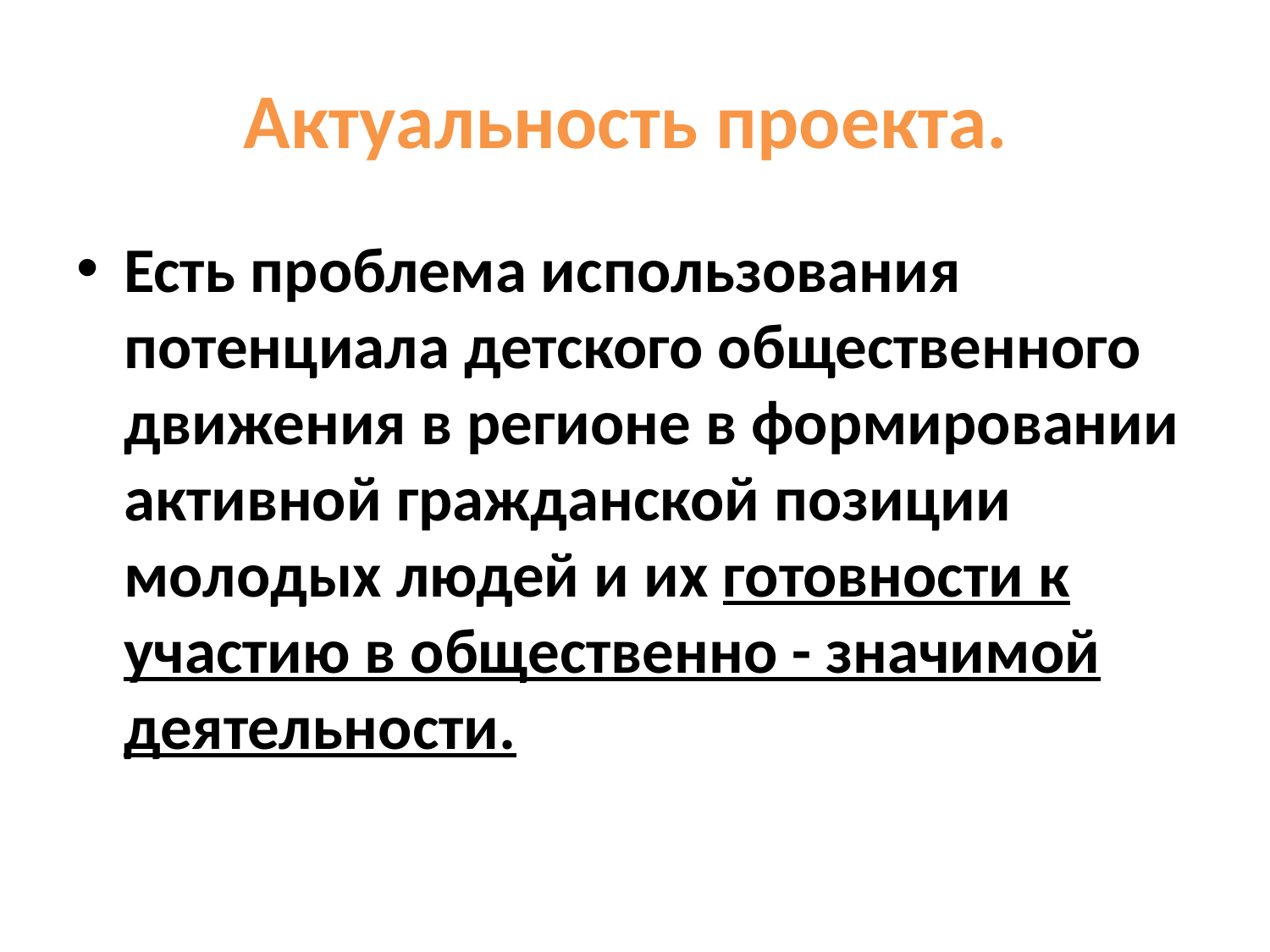

# Актуальность проекта.
Есть проблема использования потенциала детского общественного движения в регионе в формировании активной гражданской позиции молодых людей и их готовности к участию в общественно - значимой деятельности.